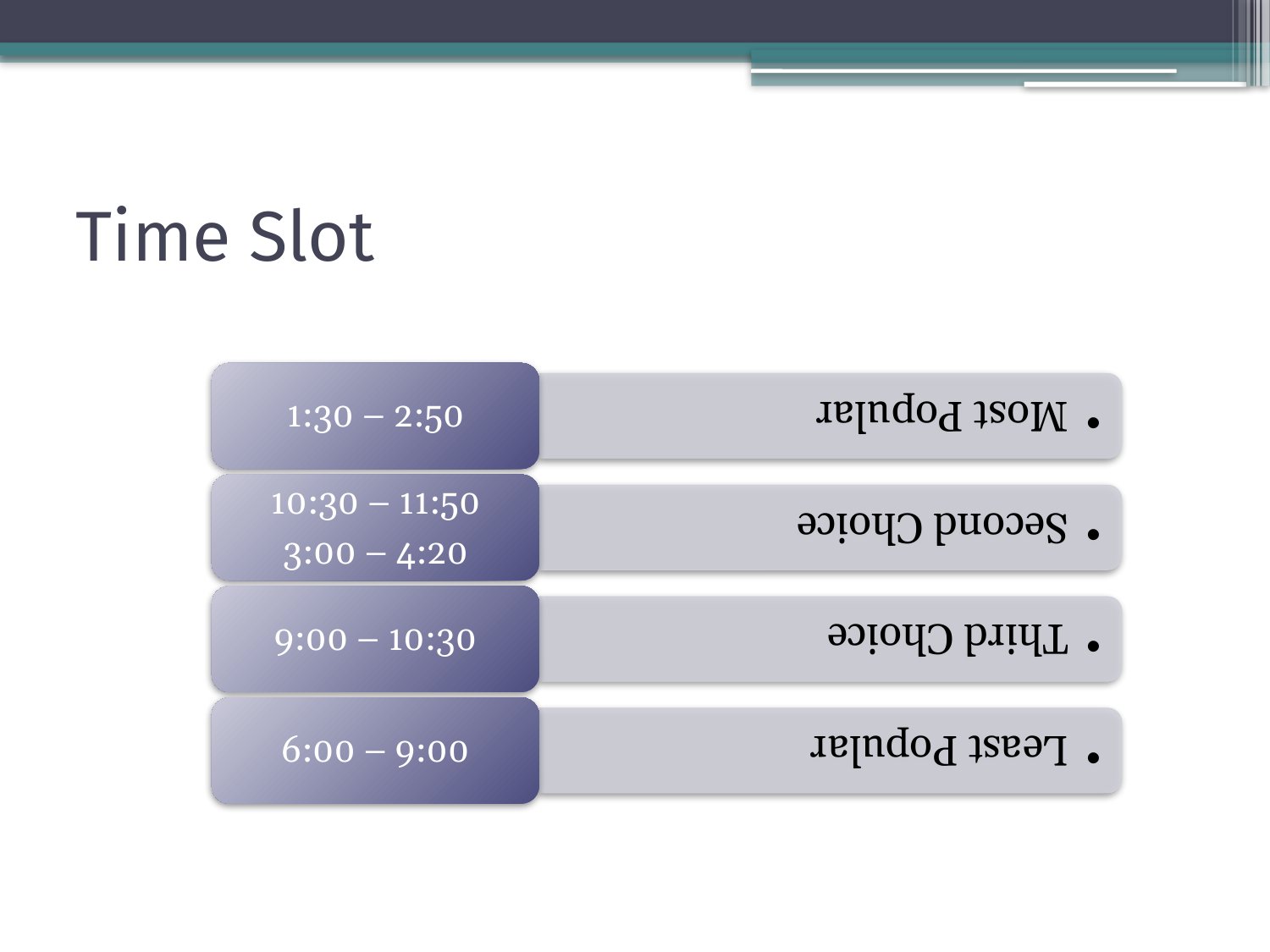

# Time Slot
Most Popular
1:30 – 2:50
Second Choice
10:30 – 11:50
3:00 – 4:20
Third Choice
9:00 – 10:30
Least Popular
6:00 – 9:00
Ban